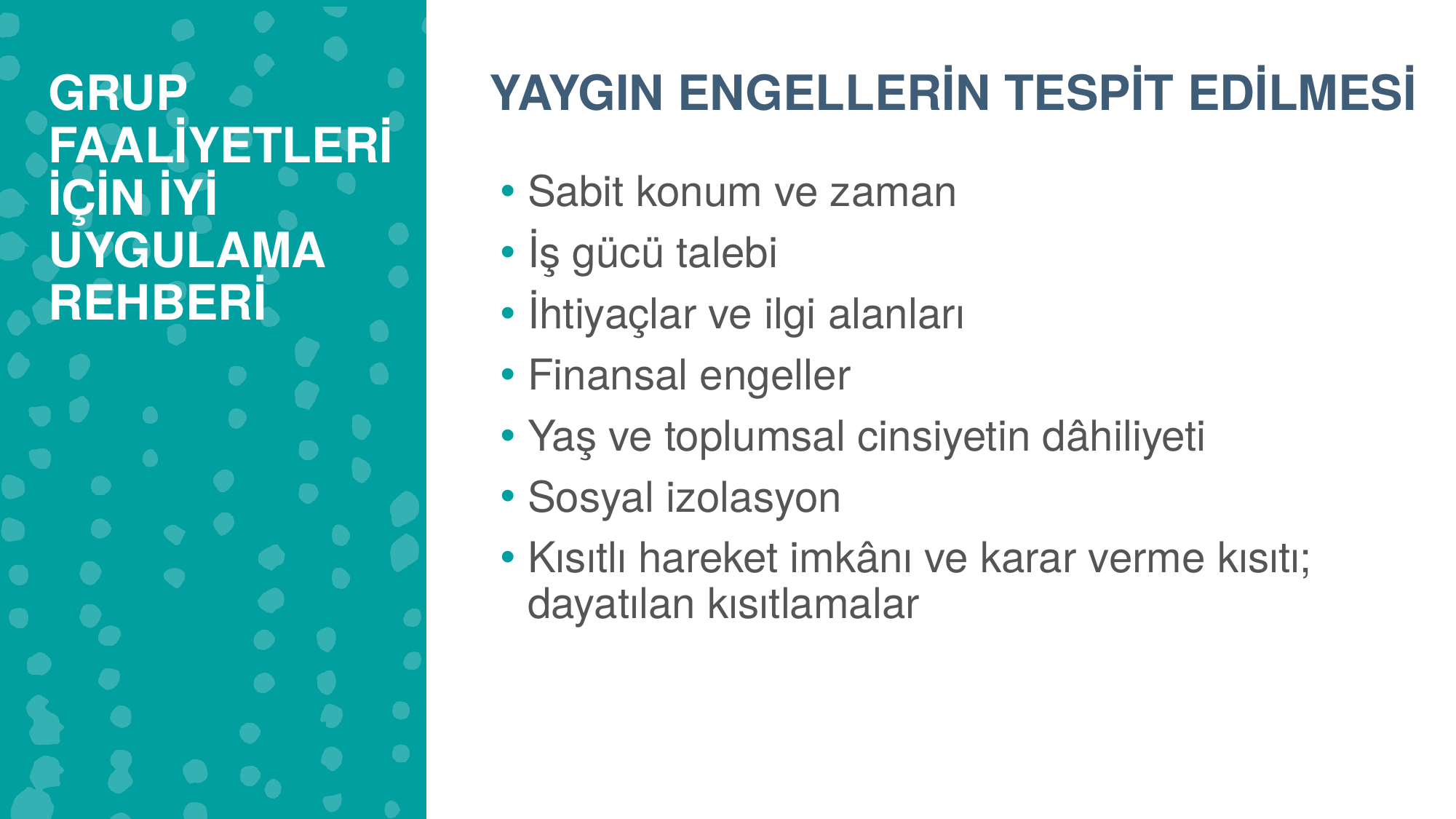

GRUP FAALİYETLERİ İÇİN İYİ UYGULAMA REHBERİ
YAYGIN ENGELLERİN TESPİT EDİLMESİ
Sabit konum ve zaman
İş gücü talebi
İhtiyaçlar ve ilgi alanları
Finansal engeller
Yaş ve toplumsal cinsiyetin dâhiliyeti
Sosyal izolasyon
Kısıtlı hareket imkânı ve karar verme kısıtı; dayatılan kısıtlamalar